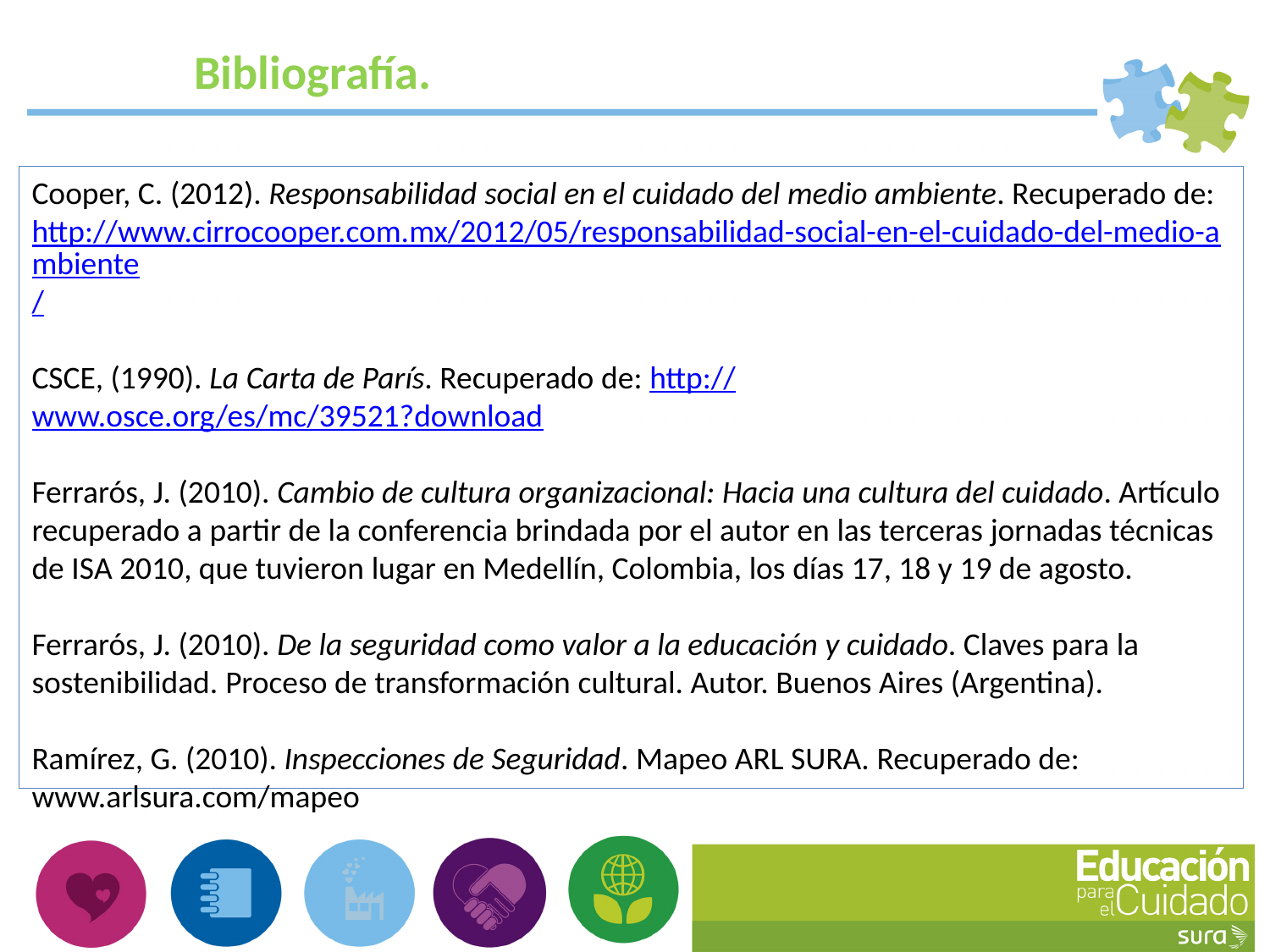

Bibliografía.

Cooper, C. (2012). Responsabilidad social en el cuidado del medio ambiente. Recuperado de: http://www.cirrocooper.com.mx/2012/05/responsabilidad-social-en-el-cuidado-del-medio-ambiente/

CSCE, (1990). La Carta de París. Recuperado de: http://www.osce.org/es/mc/39521?download

Ferrarós, J. (2010). Cambio de cultura organizacional: Hacia una cultura del cuidado. Artículo recuperado a partir de la conferencia brindada por el autor en las terceras jornadas técnicas de ISA 2010, que tuvieron lugar en Medellín, Colombia, los días 17, 18 y 19 de agosto.

Ferrarós, J. (2010). De la seguridad como valor a la educación y cuidado. Claves para la sostenibilidad. Proceso de transformación cultural. Autor. Buenos Aires (Argentina).

Ramírez, G. (2010). Inspecciones de Seguridad. Mapeo ARL SURA. Recuperado de: www.arlsura.com/mapeo